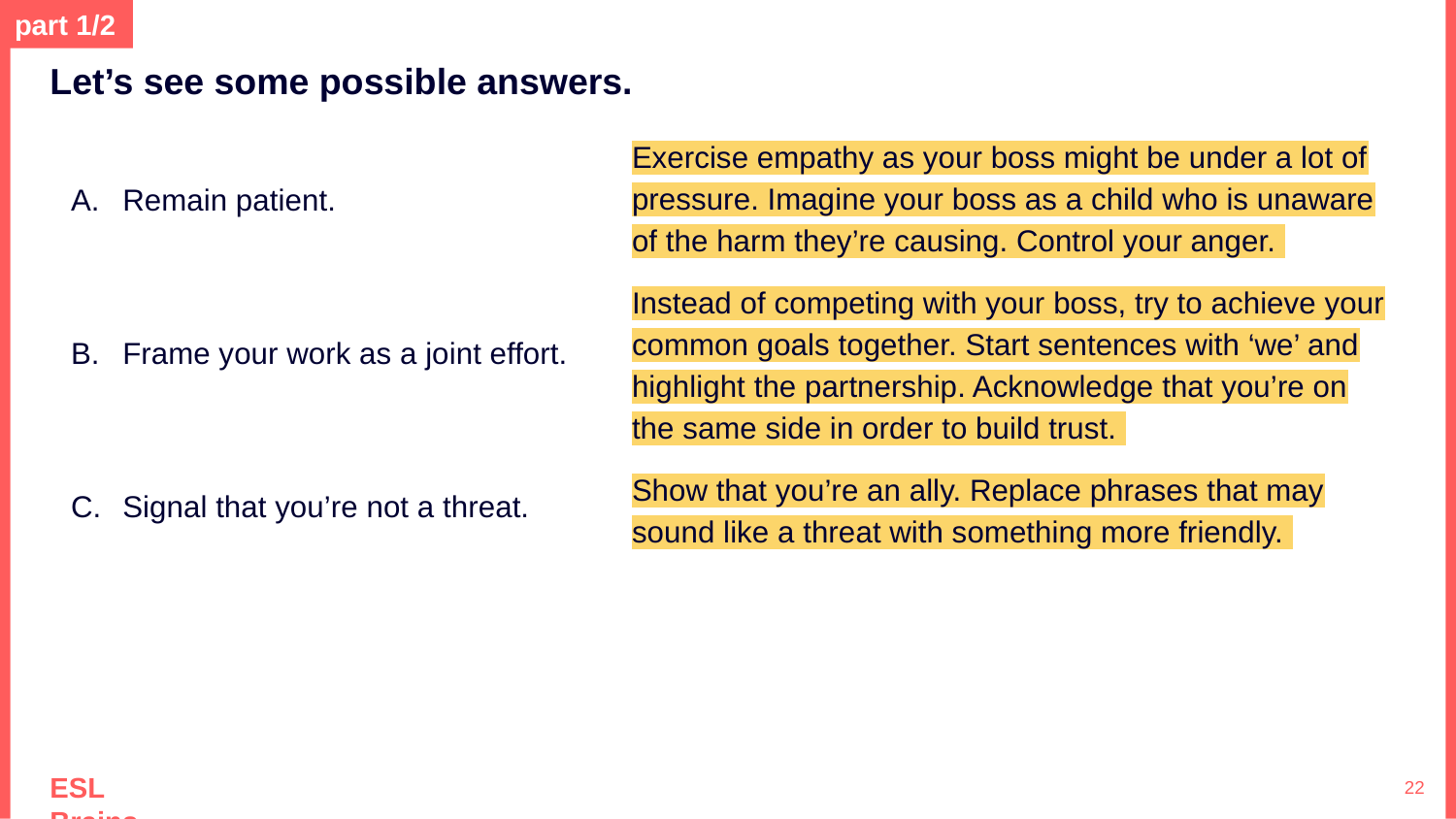

part 1/2
Let’s see some possible answers.

Exercise empathy as your boss might be under a lot of pressure. Imagine your boss as a child who is unaware of the harm they’re causing. Control your anger.
Instead of competing with your boss, try to achieve your common goals together. Start sentences with ‘we’ and highlight the partnership. Acknowledge that you’re on the same side in order to build trust.
Show that you’re an ally. Replace phrases that may sound like a threat with something more friendly.
Remain patient.
Frame your work as a joint effort.
Signal that you’re not a threat.
22